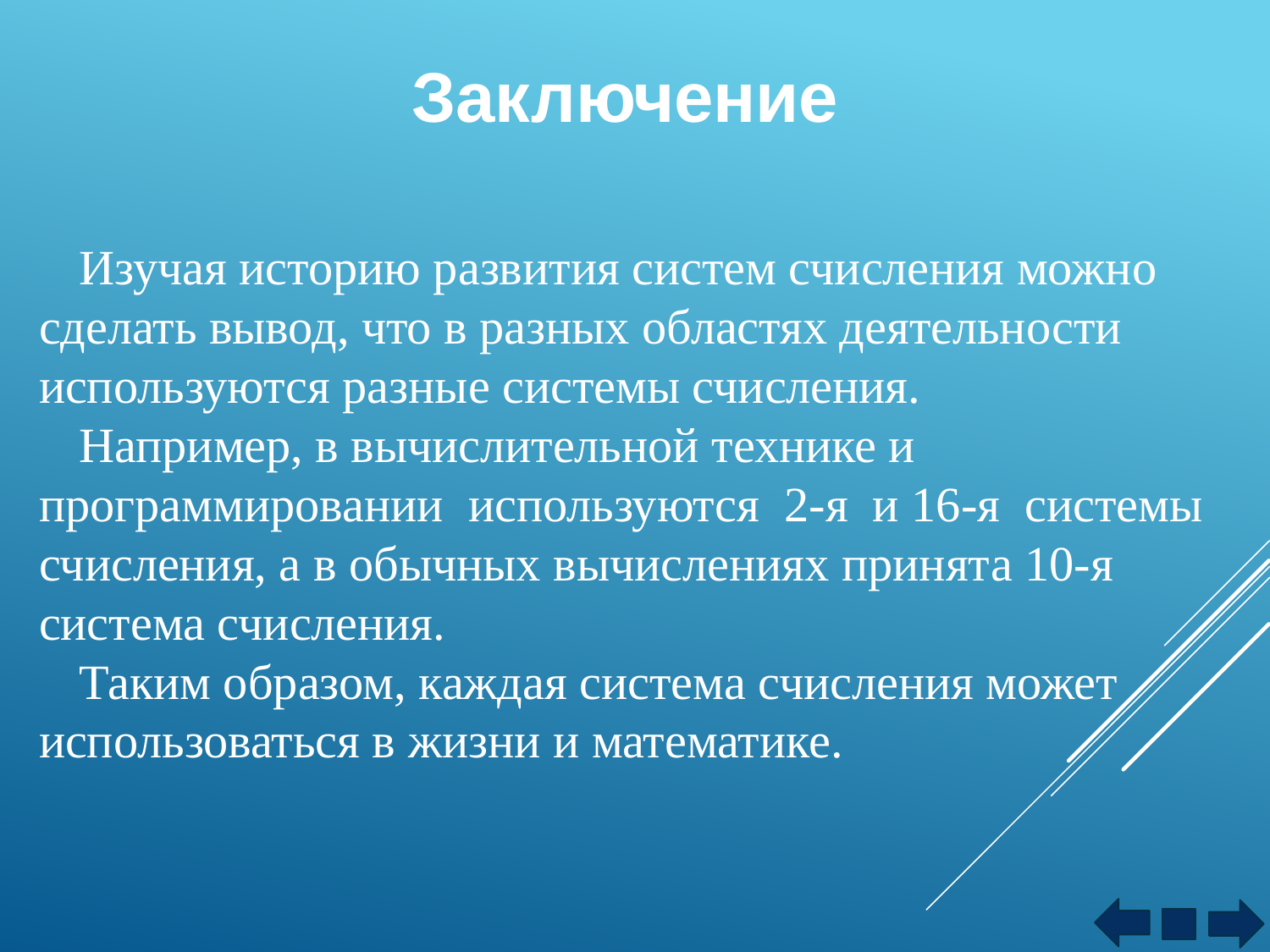

Заключение
Изучая историю развития систем счисления можно сделать вывод, что в разных областях деятельности используются разные системы счисления.
Например, в вычислительной технике и программировании  используются  2-я  и 16-я  системы счисления, а в обычных вычислениях принята 10-я система счисления.
Таким образом, каждая система счисления может использоваться в жизни и математике.